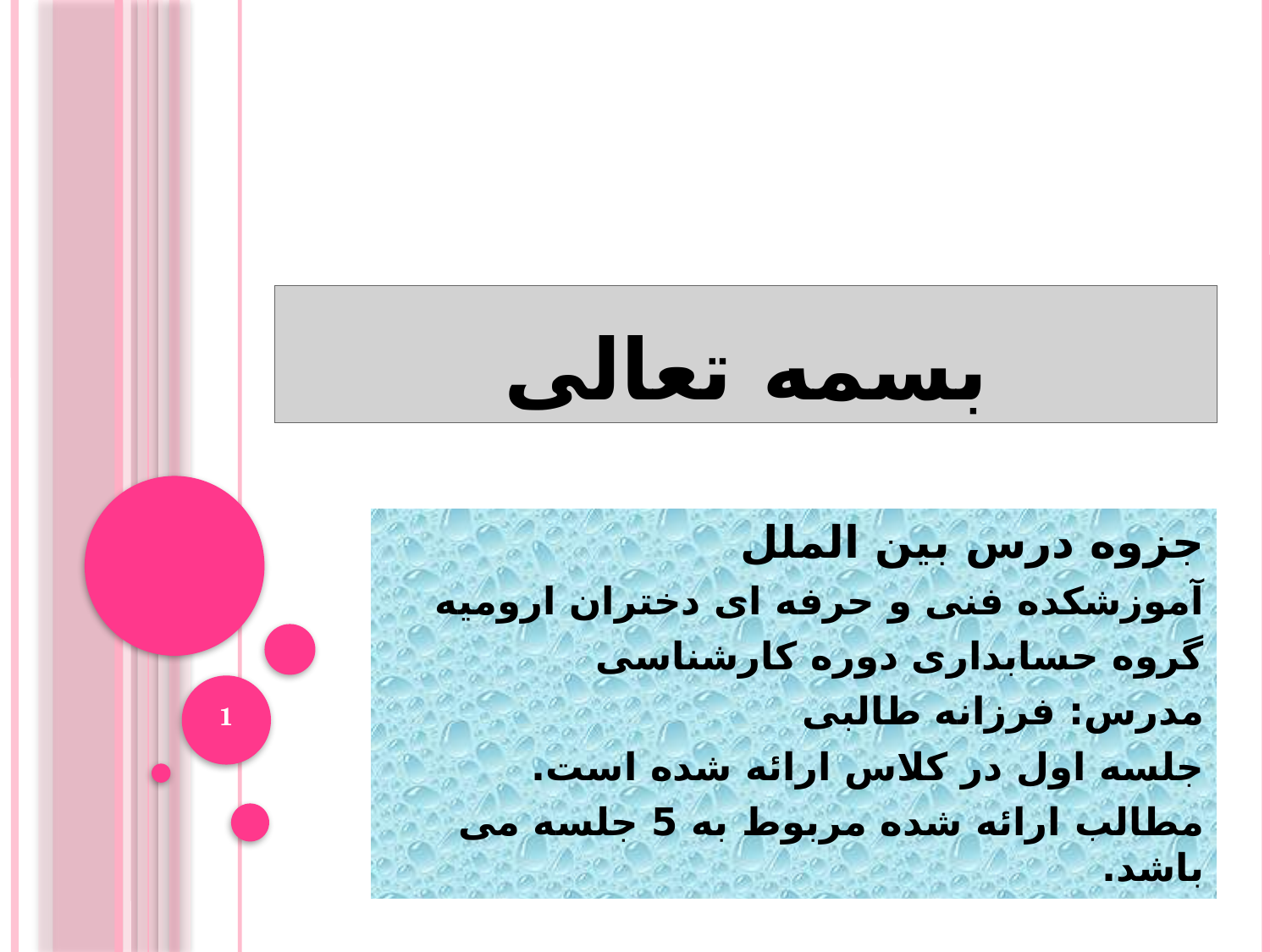

# بسمه تعالی
جزوه درس بین الملل
آموزشکده فنی و حرفه ای دختران ارومیه
گروه حسابداری دوره کارشناسی
مدرس: فرزانه طالبی
جلسه اول در کلاس ارائه شده است.
مطالب ارائه شده مربوط به 5 جلسه می باشد.
1